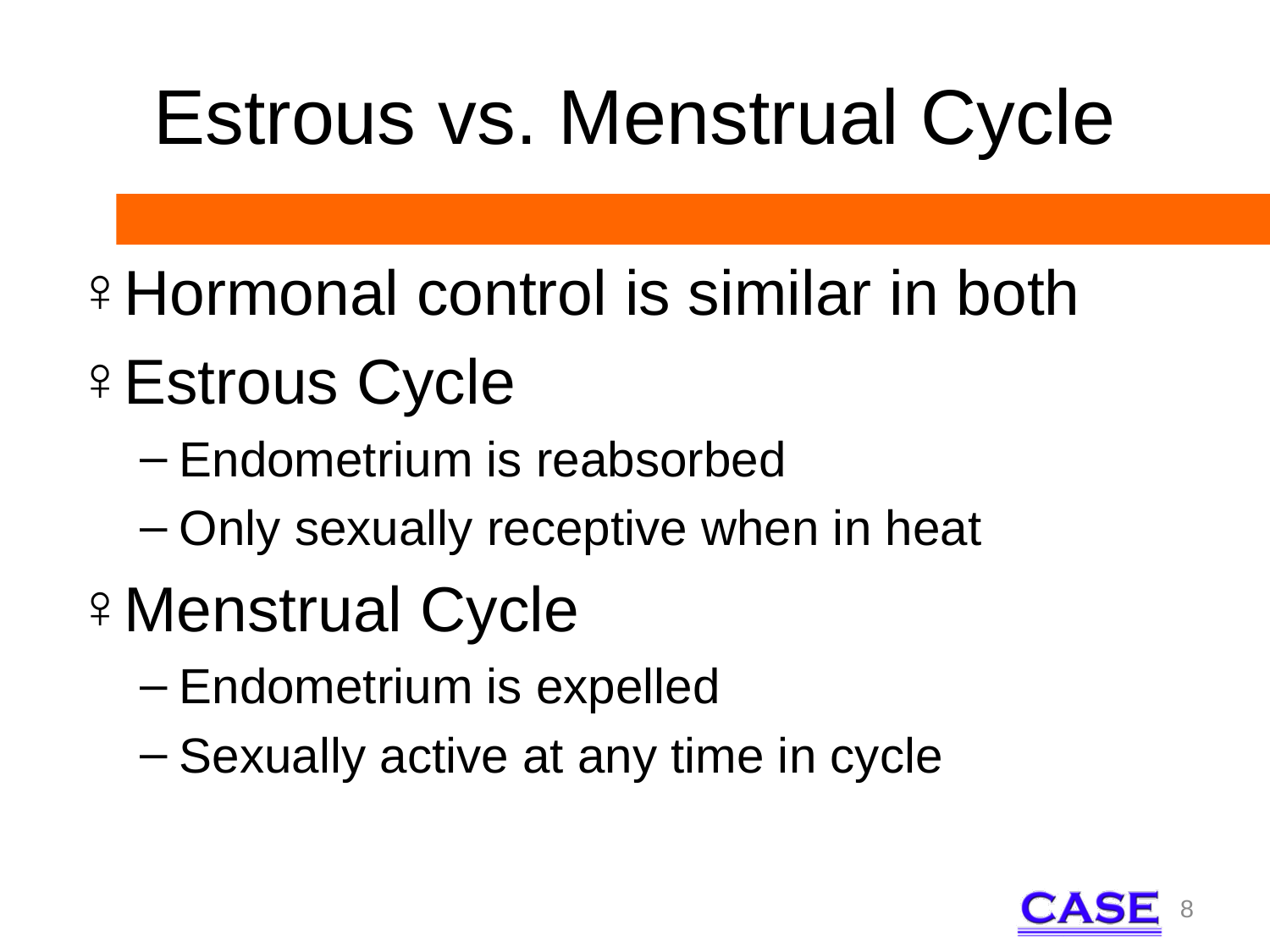

# Estrous vs. Menstrual Cycle
Hormonal control is similar in both
Estrous Cycle
Endometrium is reabsorbed
Only sexually receptive when in heat
Menstrual Cycle
Endometrium is expelled
Sexually active at any time in cycle

8